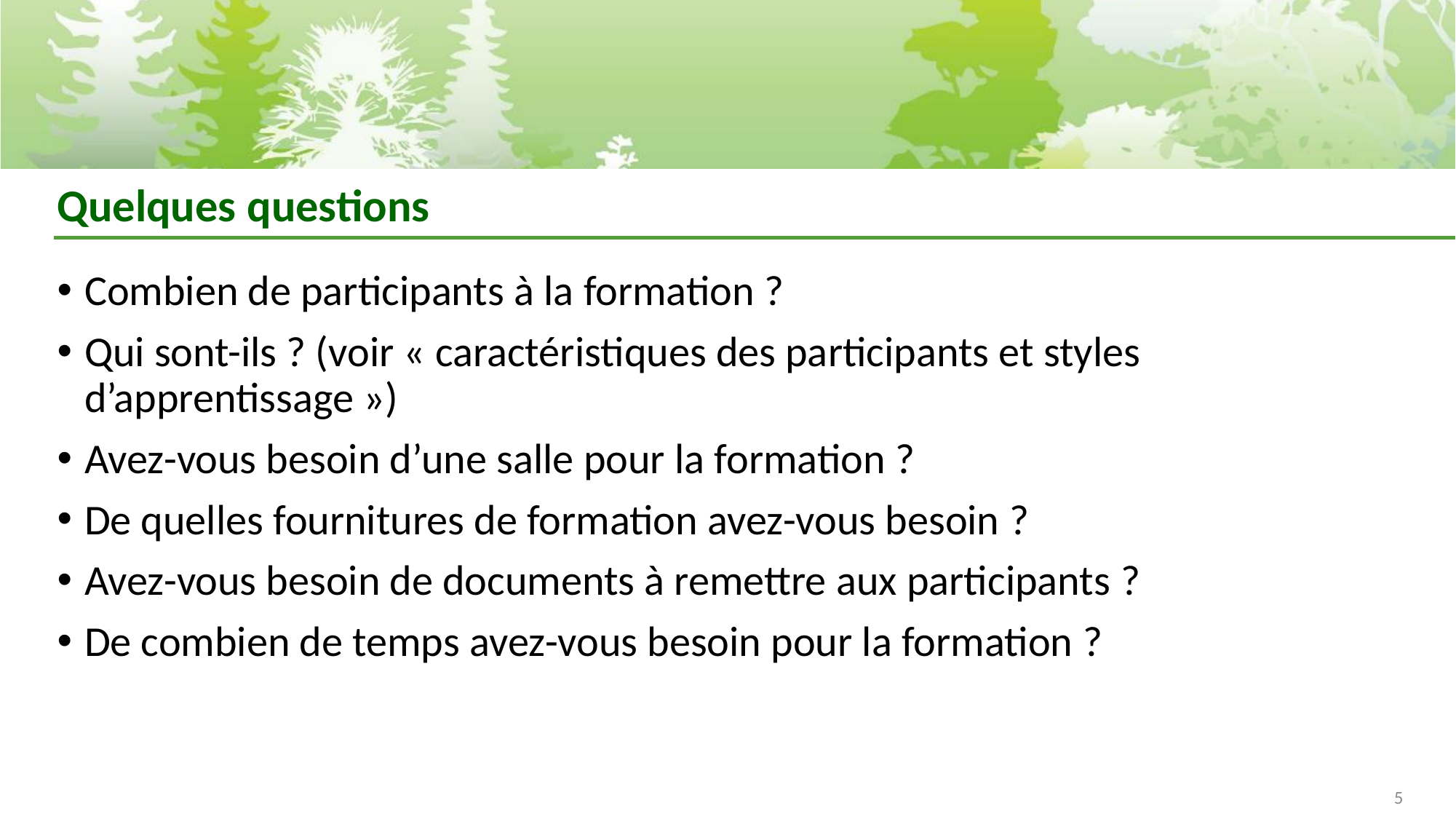

# Quelques questions
Combien de participants à la formation ?
Qui sont-ils ? (voir « caractéristiques des participants et styles d’apprentissage »)
Avez-vous besoin d’une salle pour la formation ?
De quelles fournitures de formation avez-vous besoin ?
Avez-vous besoin de documents à remettre aux participants ?
De combien de temps avez-vous besoin pour la formation ?
5